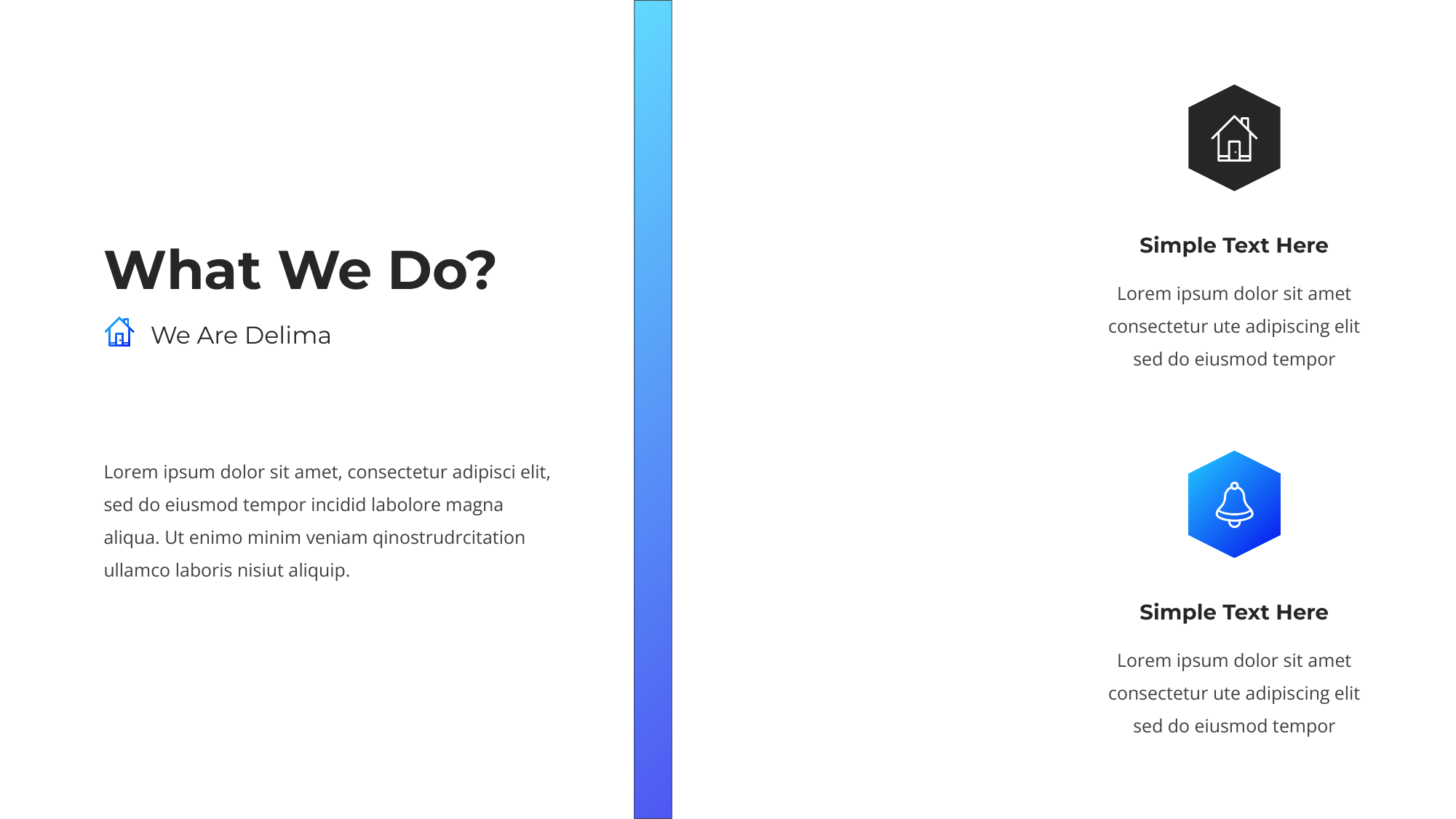

Simple Text Here
Lorem ipsum dolor sit amet consectetur ute adipiscing elit sed do eiusmod tempor
What We Do?
We Are Delima

Lorem ipsum dolor sit amet, consectetur adipisci elit, sed do eiusmod tempor incidid labolore magna aliqua. Ut enimo minim veniam qinostrudrcitation ullamco laboris nisiut aliquip.

Simple Text Here
Lorem ipsum dolor sit amet consectetur ute adipiscing elit sed do eiusmod tempor